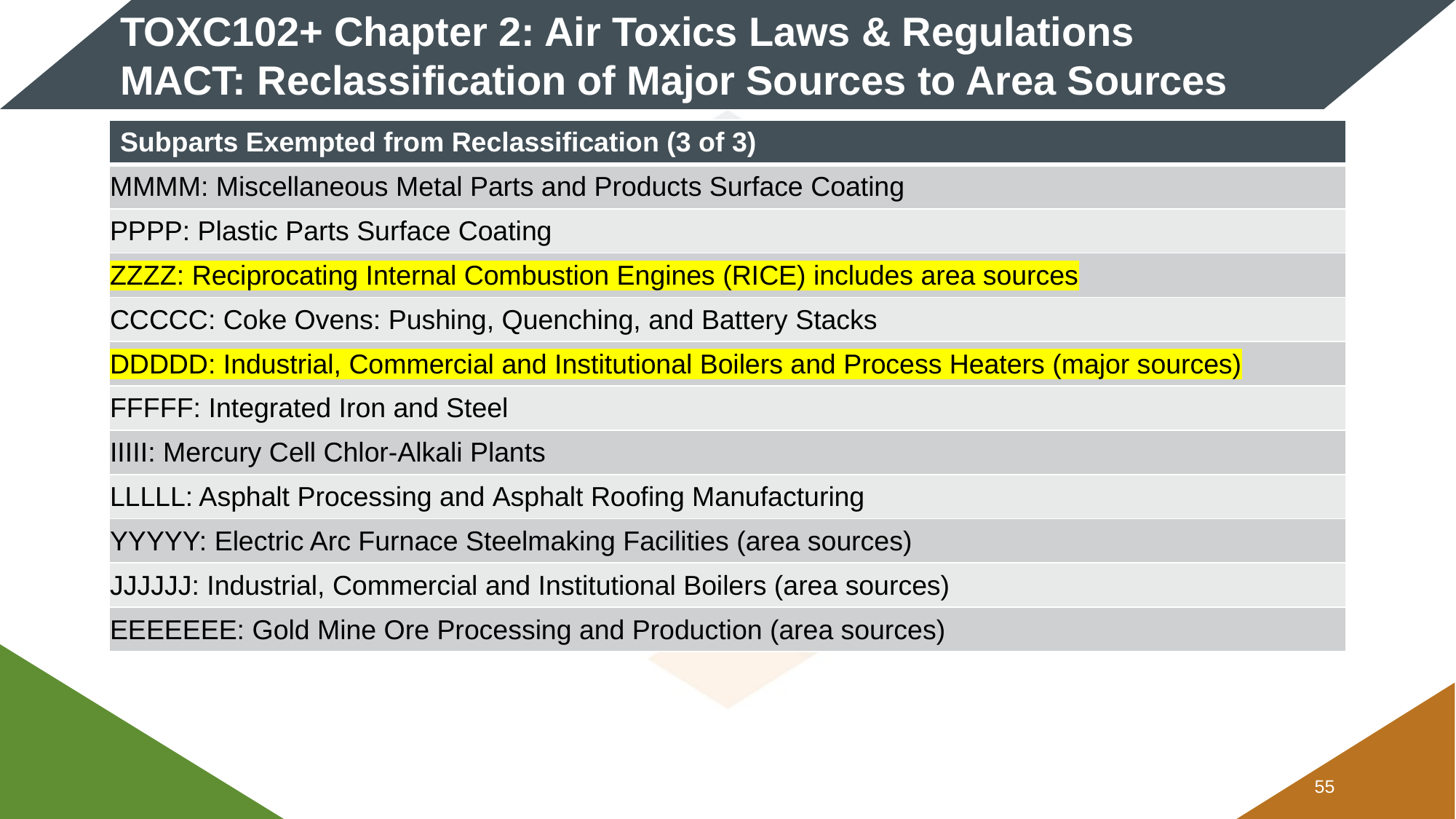

# TOXC102+ Chapter 2: Air Toxics Laws & Regulations MACT: Reclassification of Major Sources to Area Sources
| Subparts Exempted from Reclassification (3 of 3) |
| --- |
| MMMM: Miscellaneous Metal Parts and Products Surface Coating |
| PPPP: Plastic Parts Surface Coating |
| ZZZZ: Reciprocating Internal Combustion Engines (RICE) includes area sources |
| CCCCC: Coke Ovens: Pushing, Quenching, and Battery Stacks |
| DDDDD: Industrial, Commercial and Institutional Boilers and Process Heaters (major sources) |
| FFFFF: Integrated Iron and Steel |
| IIIII: Mercury Cell Chlor-Alkali Plants |
| LLLLL: Asphalt Processing and Asphalt Roofing Manufacturing |
| YYYYY: Electric Arc Furnace Steelmaking Facilities (area sources) |
| JJJJJJ: Industrial, Commercial and Institutional Boilers (area sources) |
| EEEEEEE: Gold Mine Ore Processing and Production (area sources) |
55